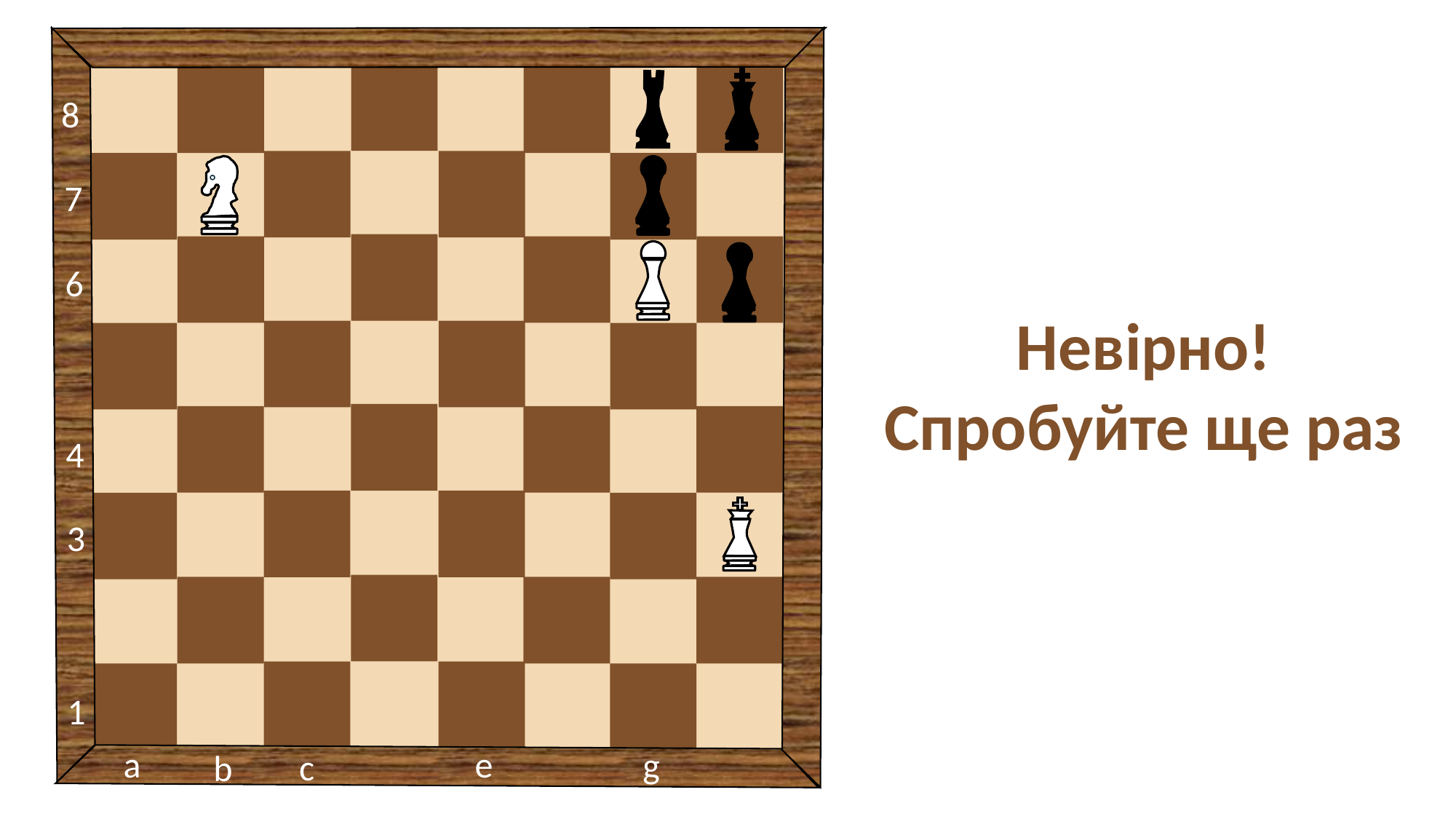

8

7

6

4

3

1
a
e
g
c
b

Невірно! Спробуйте ще раз
5
2
f
d
h